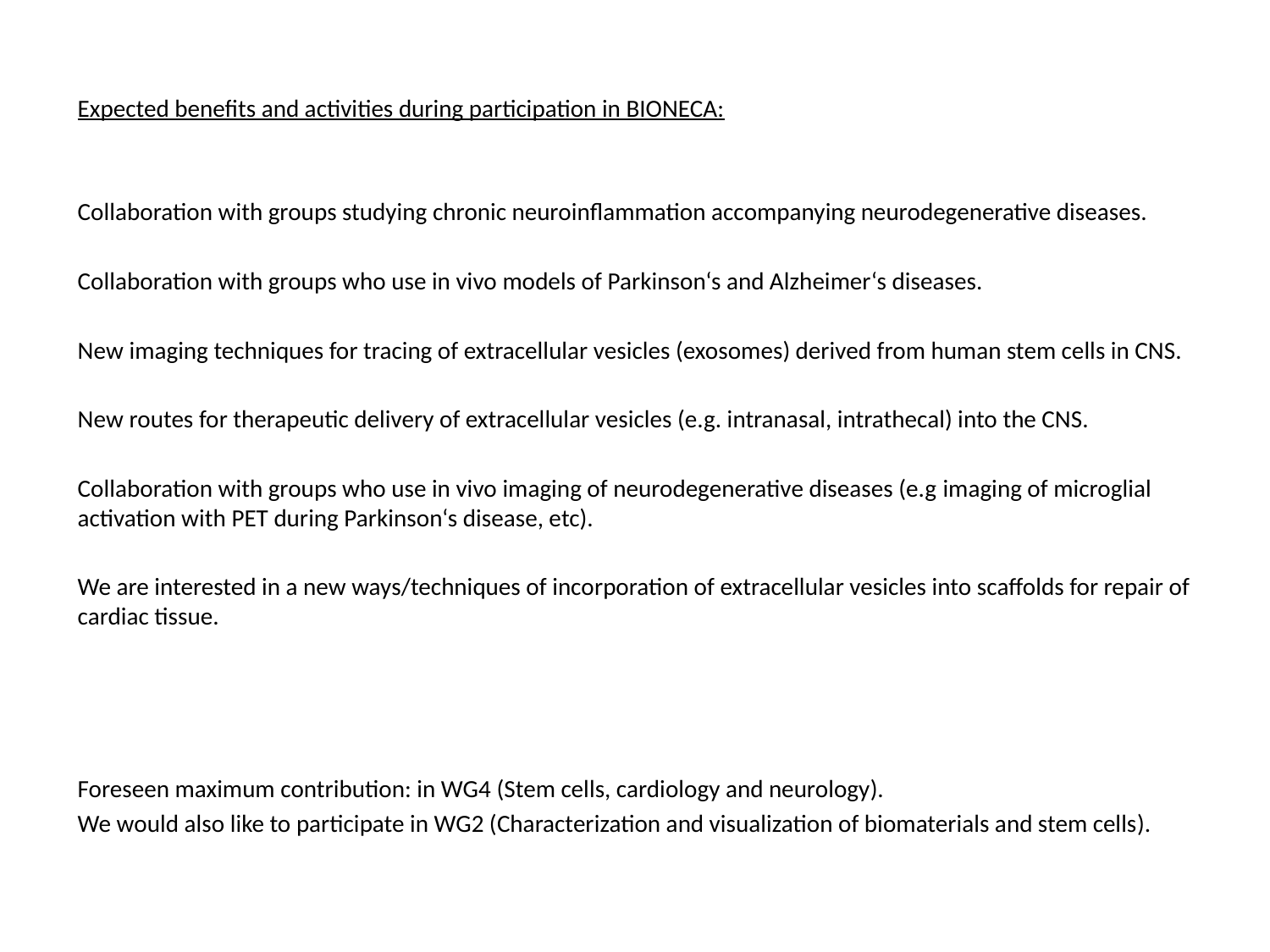

Expected benefits and activities during participation in BIONECA:

Collaboration with groups studying chronic neuroinflammation accompanying neurodegenerative diseases.

Collaboration with groups who use in vivo models of Parkinson‘s and Alzheimer‘s diseases.

New imaging techniques for tracing of extracellular vesicles (exosomes) derived from human stem cells in CNS.

New routes for therapeutic delivery of extracellular vesicles (e.g. intranasal, intrathecal) into the CNS.

Collaboration with groups who use in vivo imaging of neurodegenerative diseases (e.g imaging of microglial activation with PET during Parkinson‘s disease, etc).

We are interested in a new ways/techniques of incorporation of extracellular vesicles into scaffolds for repair of cardiac tissue.

Foreseen maximum contribution: in WG4 (Stem cells, cardiology and neurology).
We would also like to participate in WG2 (Characterization and visualization of biomaterials and stem cells).